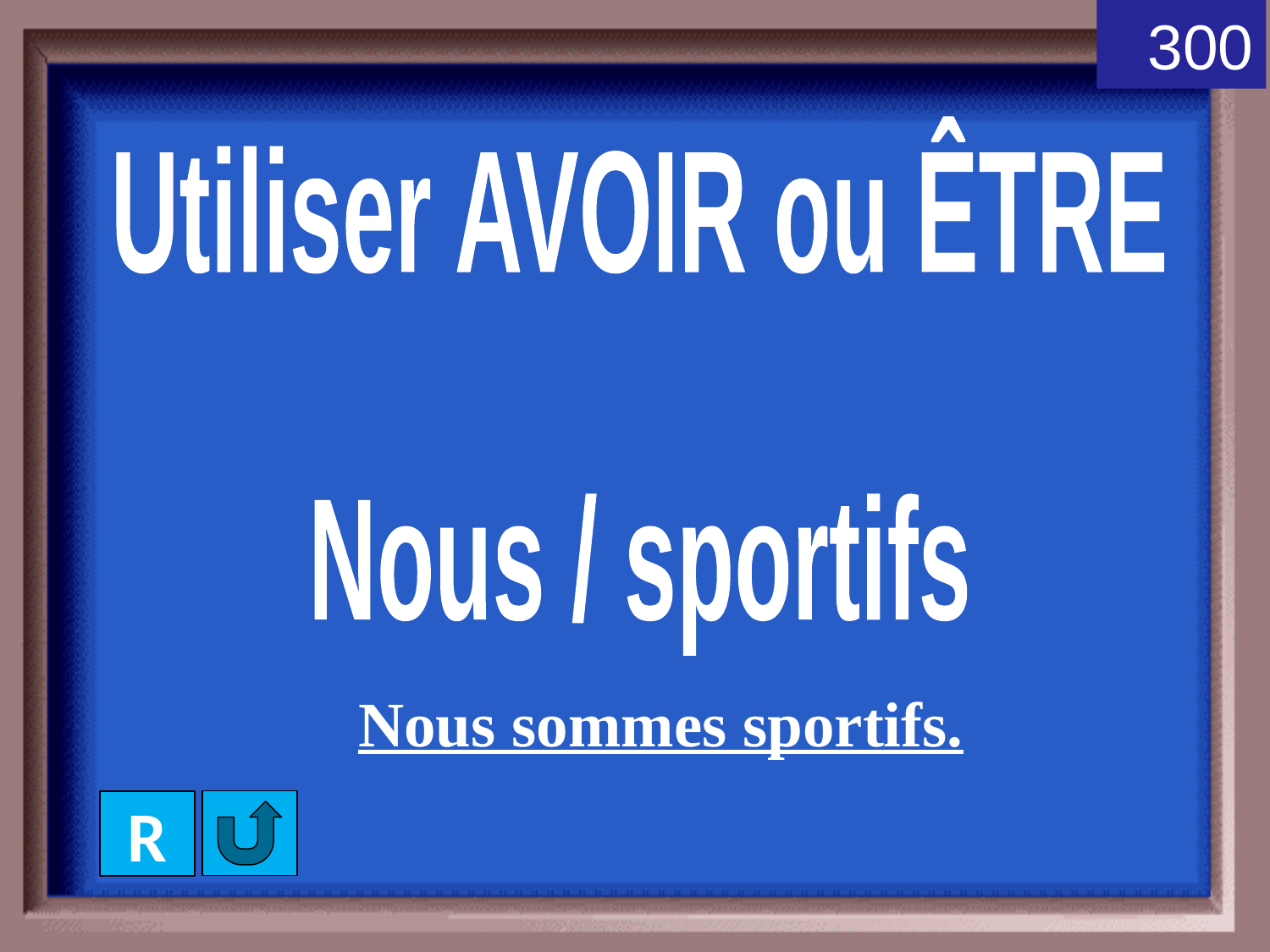

300
Utiliser AVOIR ou ÊTRE

Nous / sportifs
Nous sommes sportifs.

R